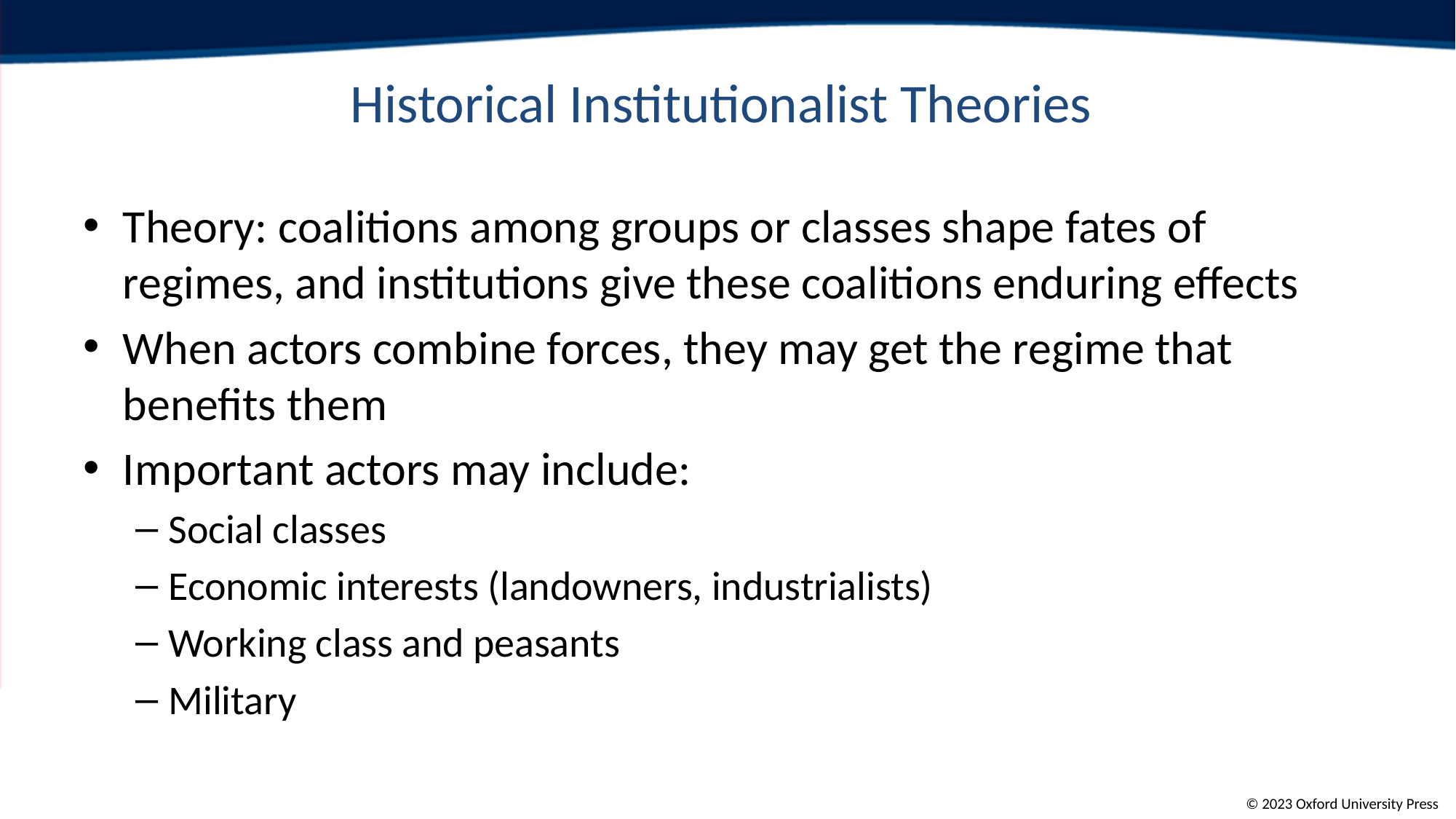

# Historical Institutionalist Theories
Theory: coalitions among groups or classes shape fates of regimes, and institutions give these coalitions enduring effects
When actors combine forces, they may get the regime that benefits them
Important actors may include:
Social classes
Economic interests (landowners, industrialists)
Working class and peasants
Military